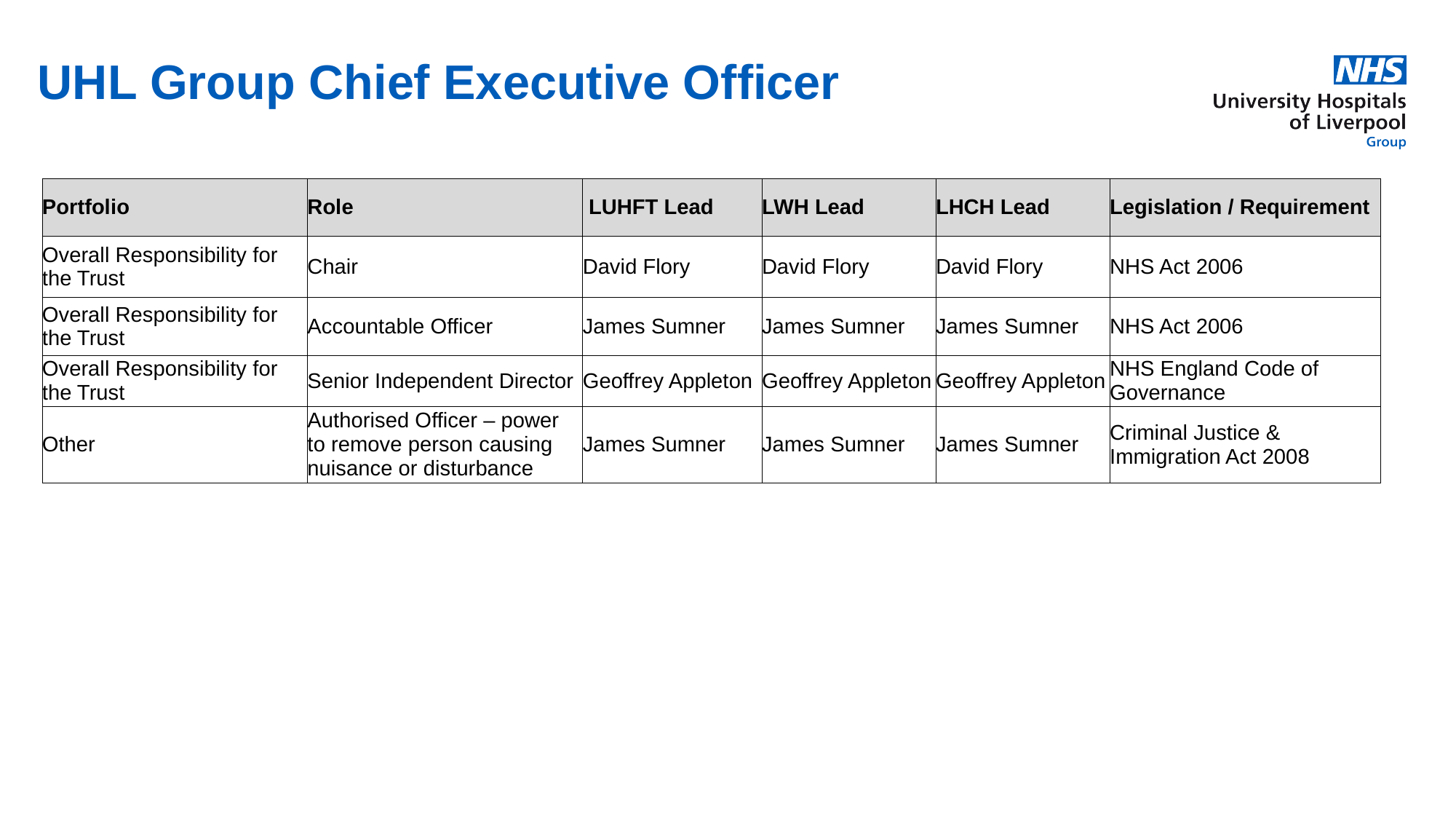

UHL Group Chief Executive Officer
| Portfolio | Role | LUHFT Lead | LWH Lead | LHCH Lead | Legislation / Requirement |
| --- | --- | --- | --- | --- | --- |
| Overall Responsibility for the Trust | Chair | David Flory | David Flory | David Flory | NHS Act 2006 |
| Overall Responsibility for the Trust | Accountable Officer | James Sumner | James Sumner | James Sumner | NHS Act 2006 |
| Overall Responsibility for the Trust | Senior Independent Director | Geoffrey Appleton | Geoffrey Appleton | Geoffrey Appleton | NHS England Code of Governance |
| Other | Authorised Officer – power to remove person causing nuisance or disturbance | James Sumner | James Sumner | James Sumner | Criminal Justice & Immigration Act 2008 |